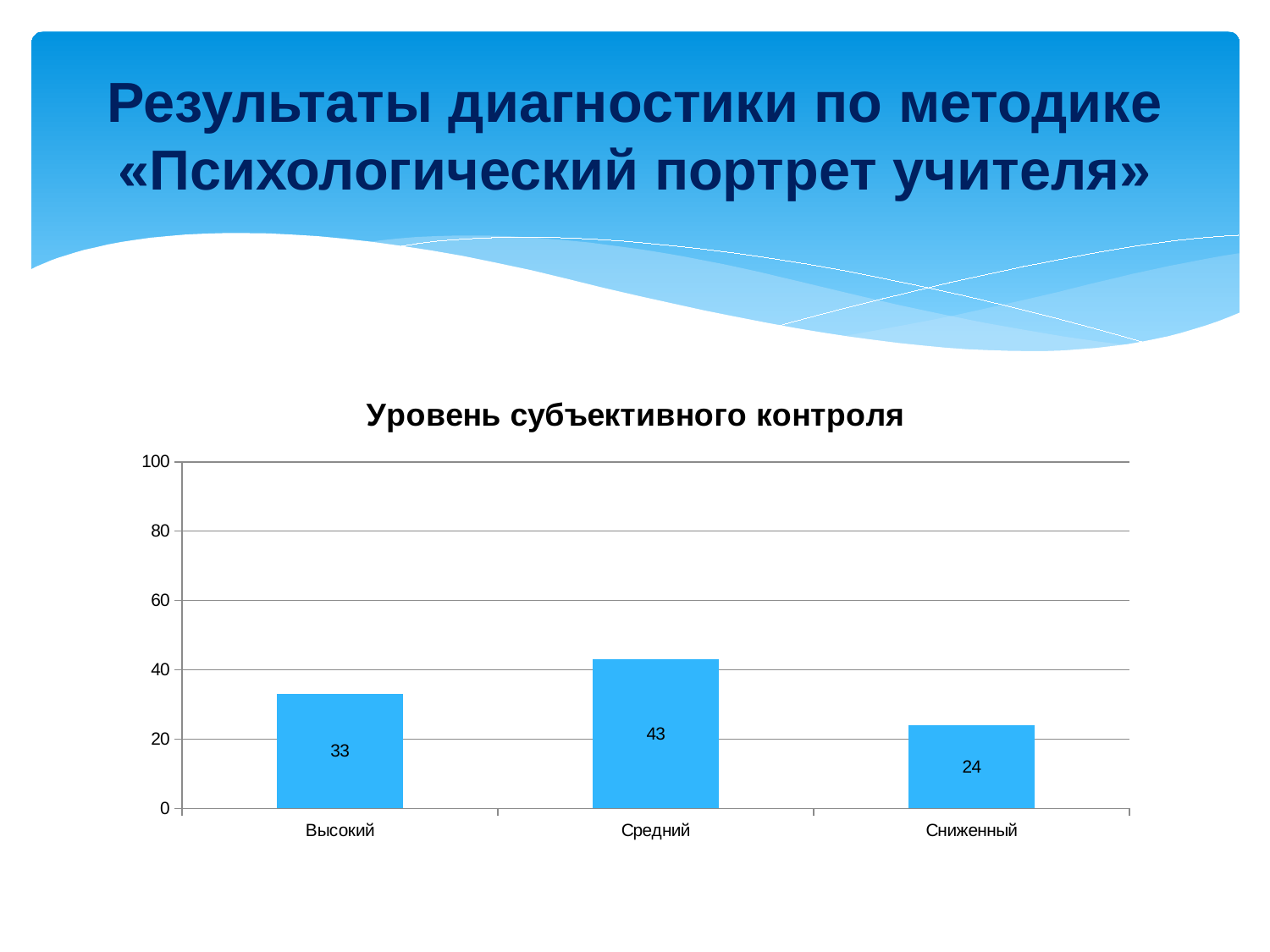

# Результаты диагностики по методике «Психологический портрет учителя»

### Chart: Уровень субъективного контроля

| Category |  |
|---|---|
| Высокий | 33.0 |
| Средний | 43.0 |
| Сниженный | 24.0 |